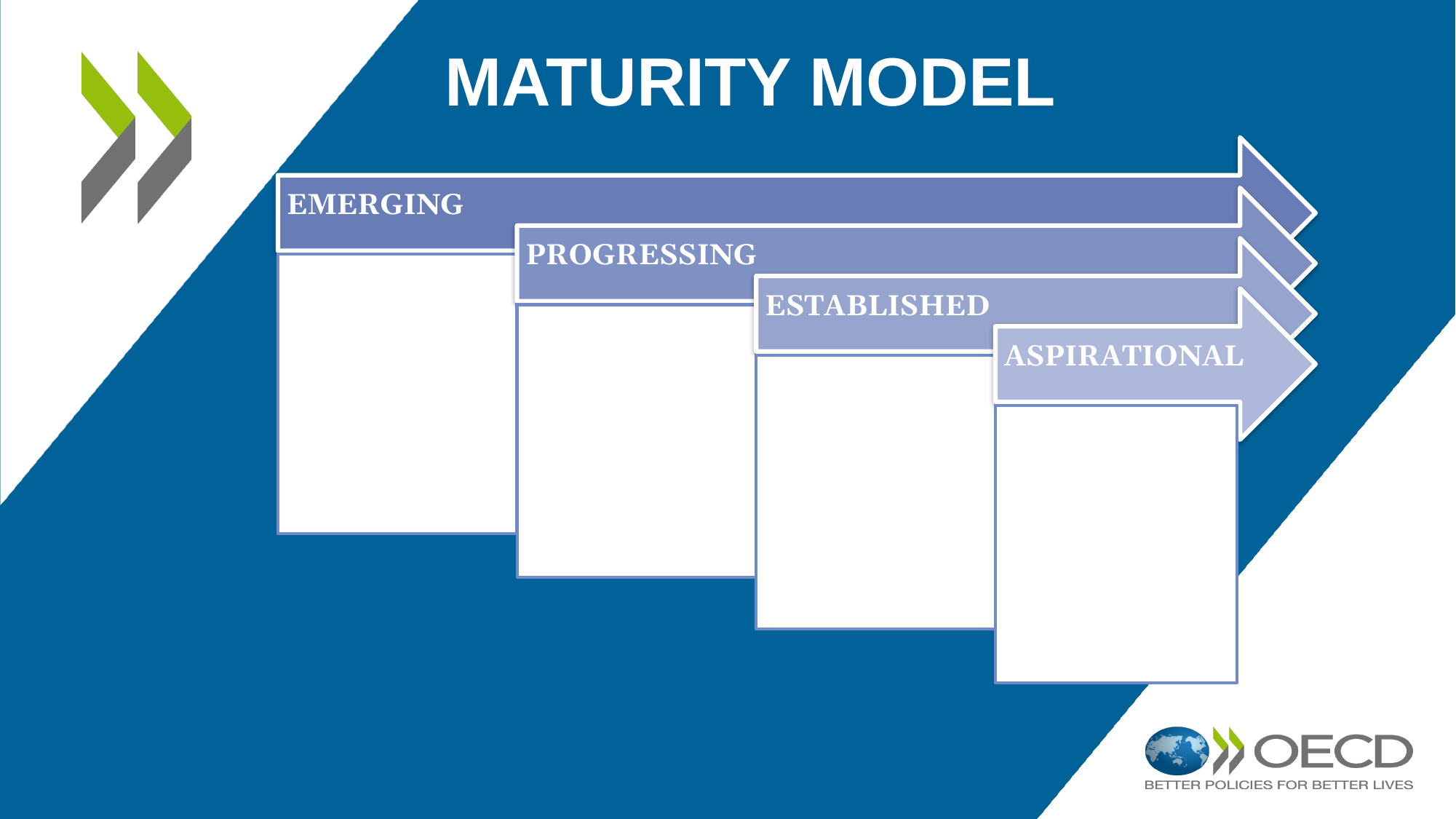

EMERGING
Develop capabilities
PROGRESSING
Imrpovement and reforms initiated   - not sistematically-
ESTABLISHED
Robust institutionalaized process
High degree of capability
ASPIRATIONAL
New Tools
Innovative Tech.
# Maturity Model